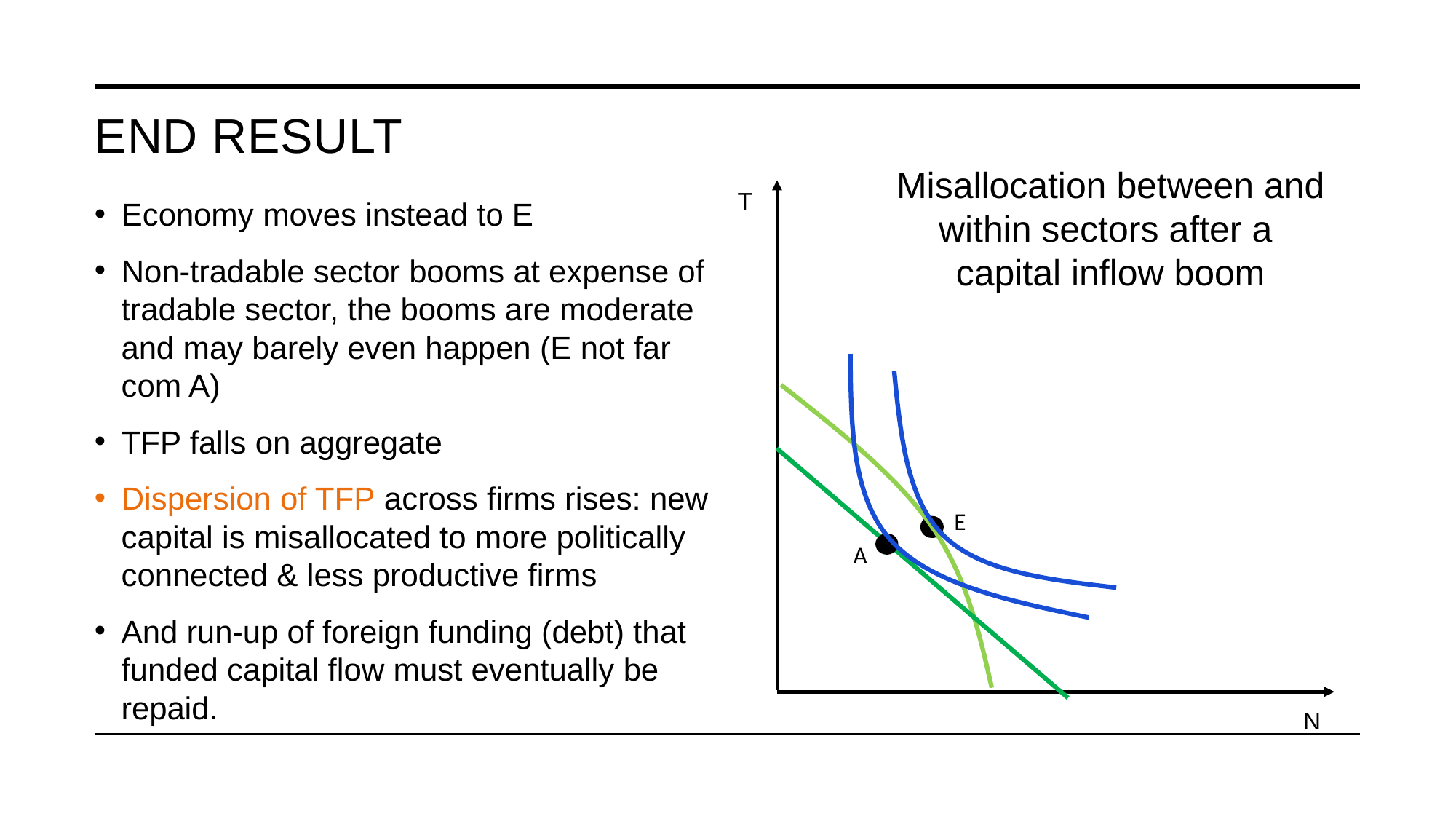

# End result
Misallocation between and
within sectors after a
capital inflow boom
T
E

N

Economy moves instead to E
Non-tradable sector booms at expense of tradable sector, the booms are moderate and may barely even happen (E not far com A)
TFP falls on aggregate
Dispersion of TFP across firms rises: new capital is misallocated to more politically connected & less productive firms
And run-up of foreign funding (debt) that funded capital flow must eventually be repaid.

A